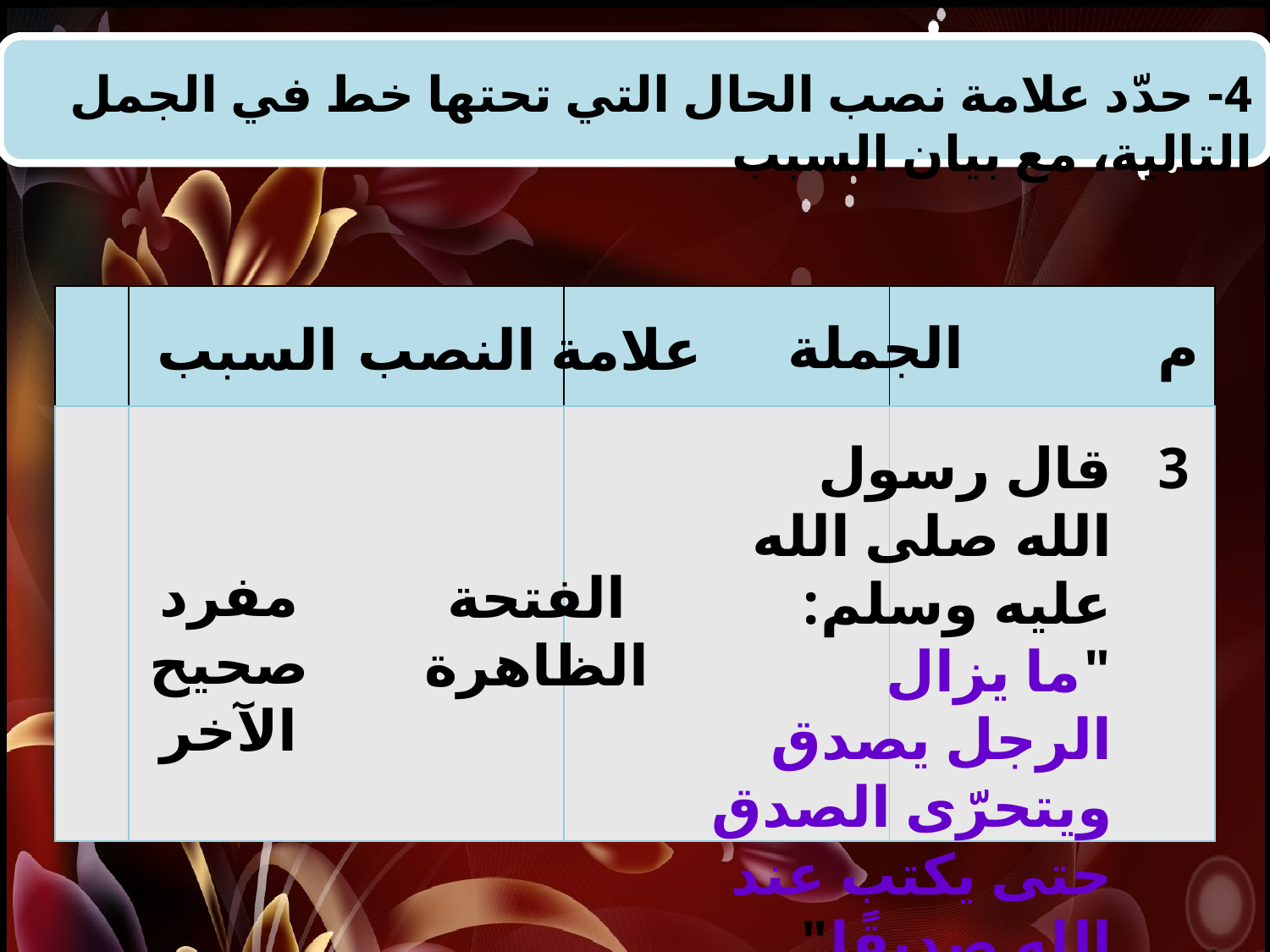

4- حدّد علامة نصب الحال التي تحتها خط في الجمل التالية، مع بيان السبب
|  |  |  |  |
| --- | --- | --- | --- |
|  |  |  |  |
الجملة
م
السبب
علامة النصب
قال رسول الله صلى الله عليه وسلم: "ما يزال الرجل يصدق ويتحرّى الصدق حتى يكتب عند الله صديقًا" رواه مسلم
3
مفرد صحيح الآخر
الفتحة الظاهرة